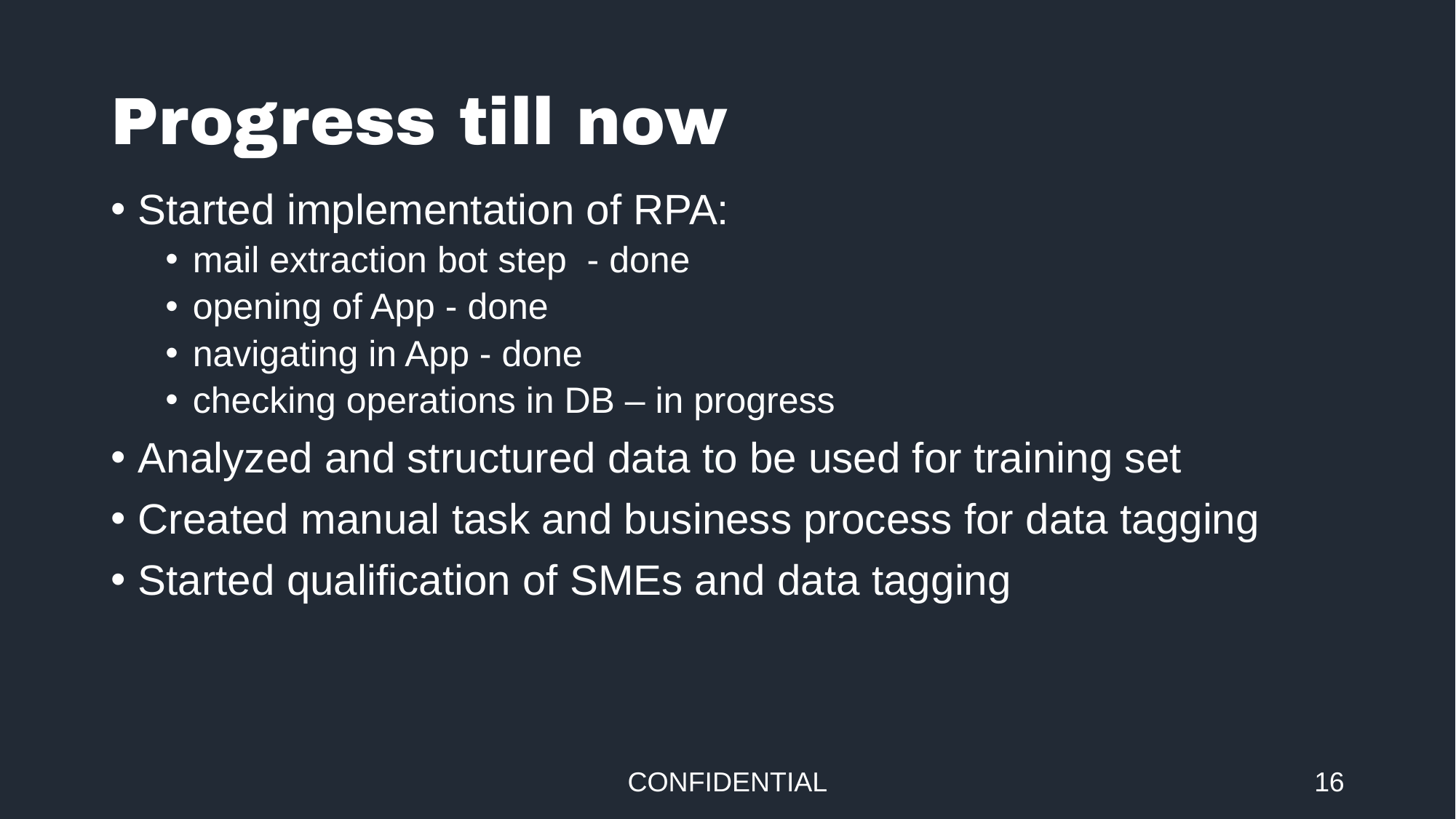

# Progress till now
Started implementation of RPA:
mail extraction bot step  - done
opening of App - done
navigating in App - done
checking operations in DB – in progress
Analyzed and structured data to be used for training set
Created manual task and business process for data tagging
Started qualification of SMEs and data tagging

CONFIDENTIAL
16